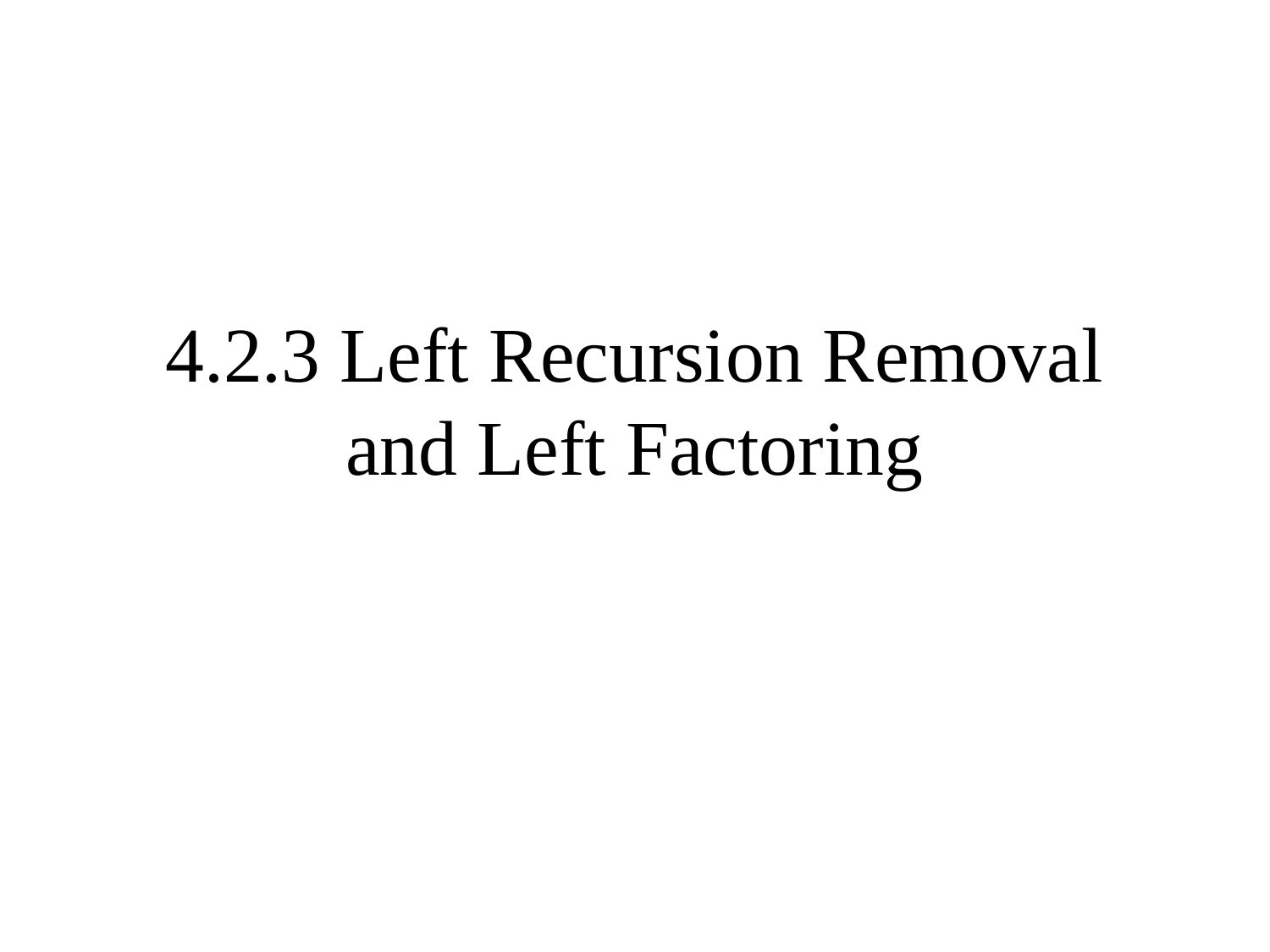

# 4.2.3 Left Recursion Removal and Left Factoring